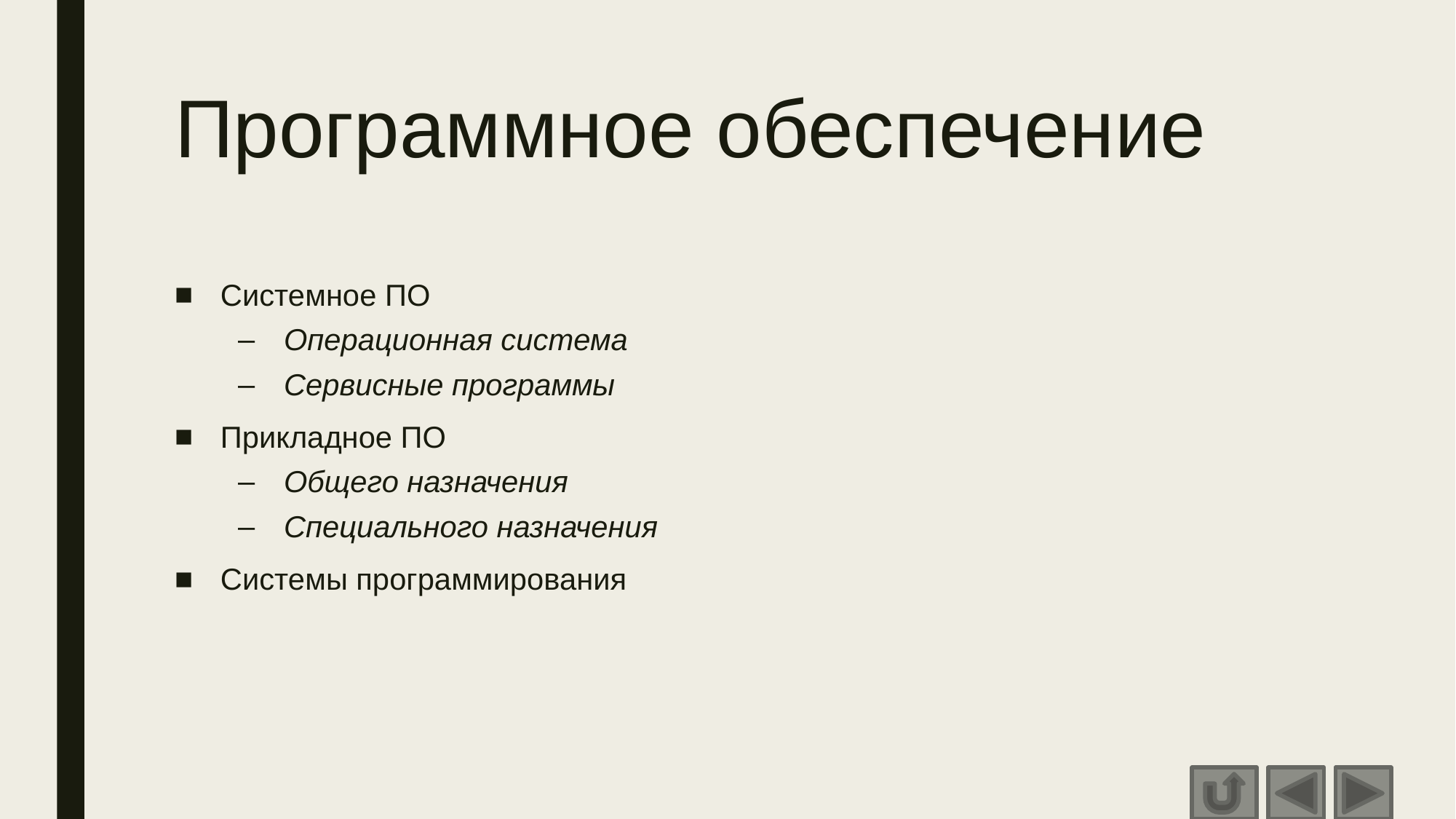

# Программное обеспечение
Системное ПО
Операционная система
Сервисные программы
Прикладное ПО
Общего назначения
Специального назначения
Системы программирования